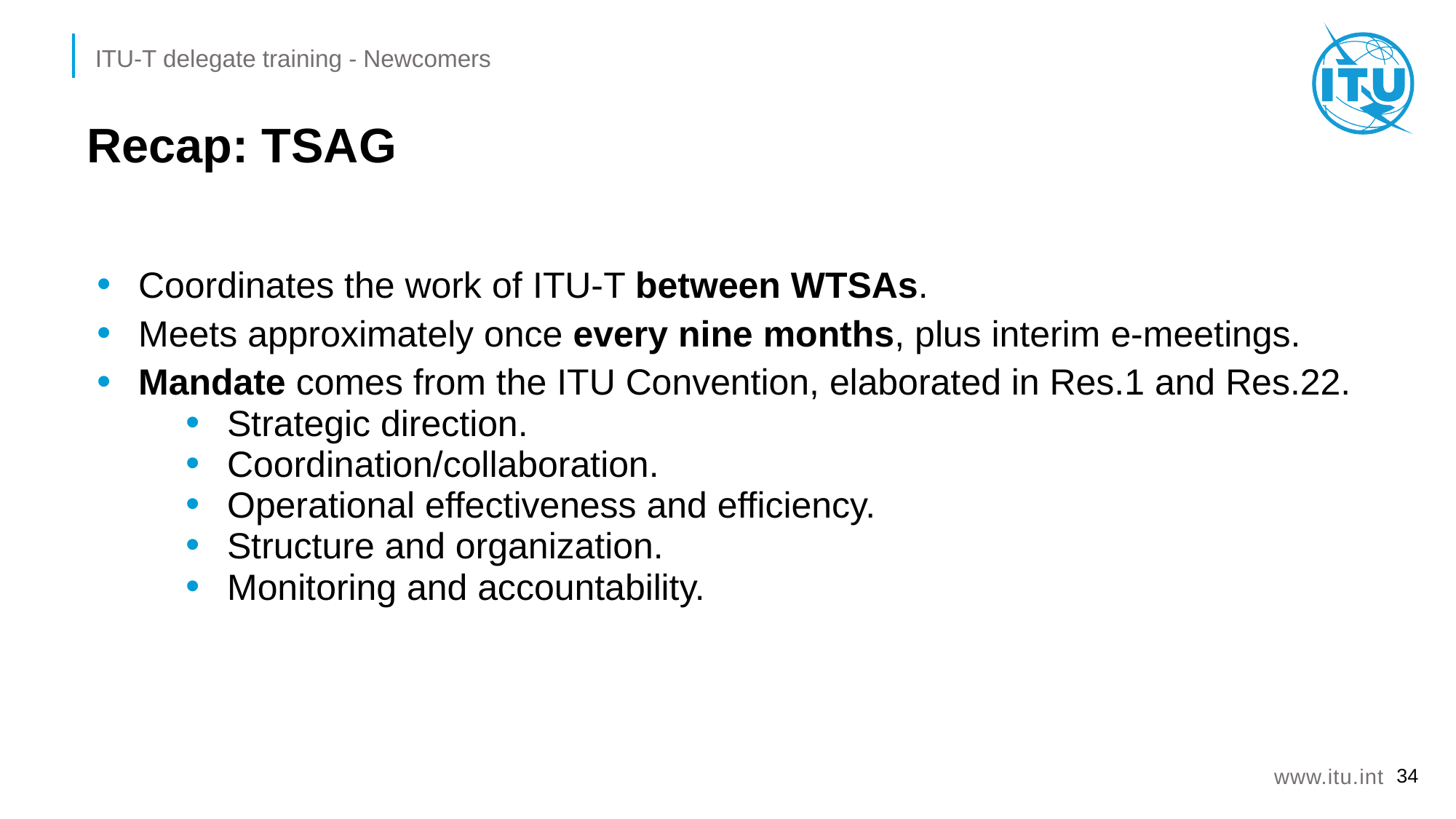

# Recap: TSAG
Coordinates the work of ITU-T between WTSAs.
Meets approximately once every nine months, plus interim e-meetings.
Mandate comes from the ITU Convention, elaborated in Res.1 and Res.22.
Strategic direction.
Coordination/collaboration.
Operational effectiveness and efficiency.
Structure and organization.
Monitoring and accountability.